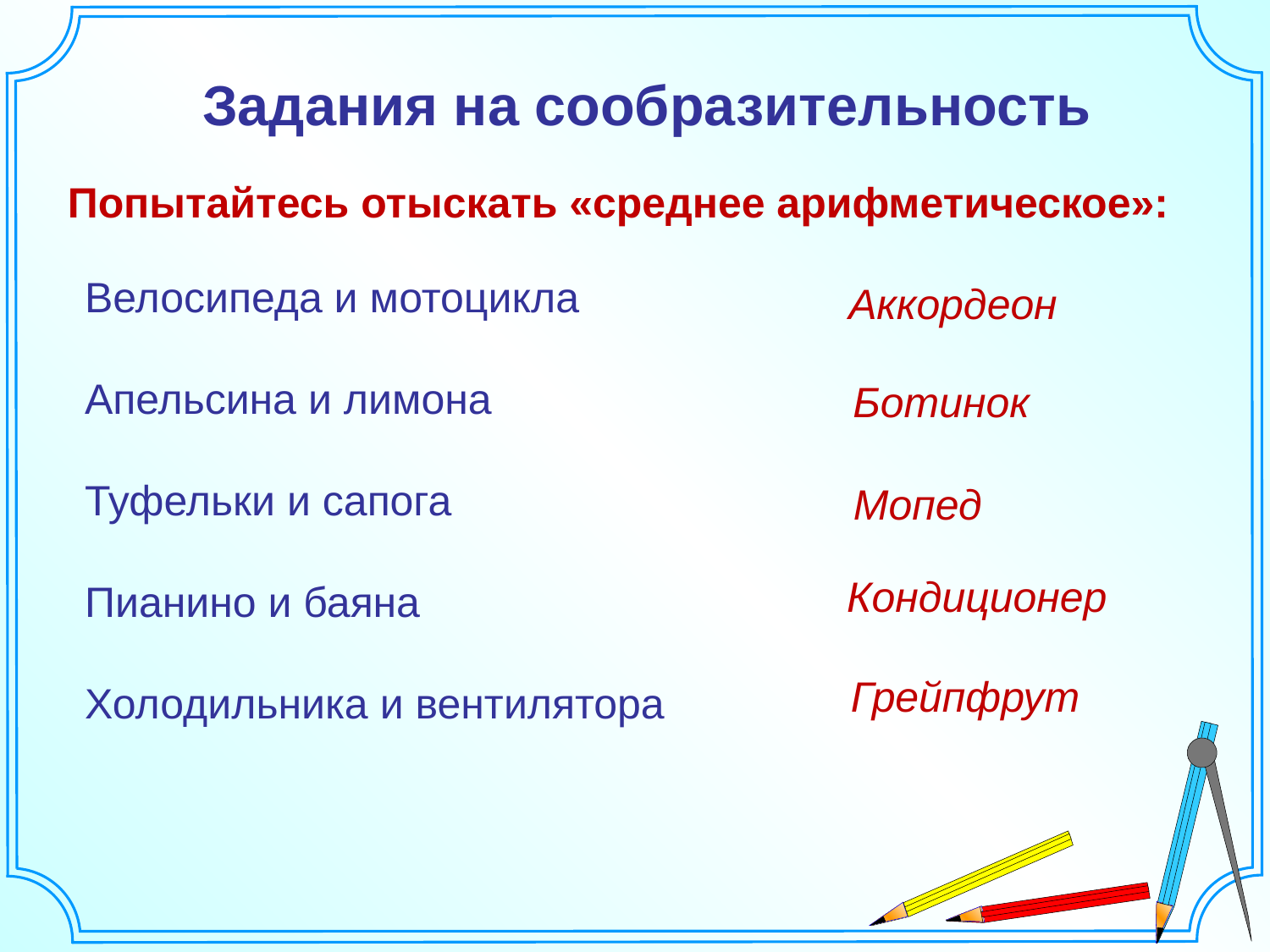

Задания на сообразительность
Попытайтесь отыскать «среднее арифметическое»:

Велосипеда и мотоцикла

Апельсина и лимона

Туфельки и сапога

Пианино и баяна

Холодильника и вентилятора
Аккордеон
Ботинок
Мопед
Кондиционер
Грейпфрут